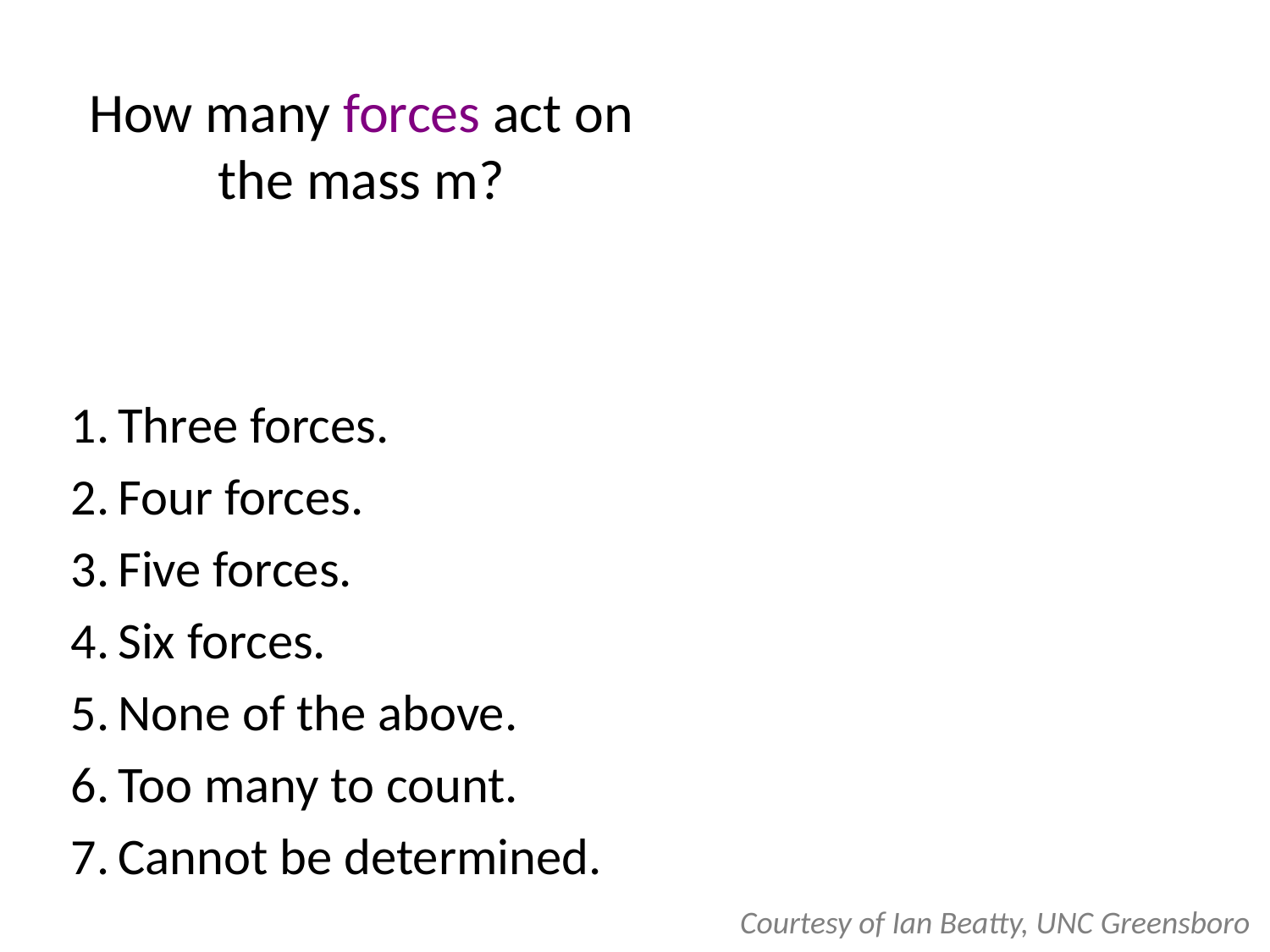

# How many forces act on the mass m?
Three forces.
Four forces.
Five forces.
Six forces.
None of the above.
Too many to count.
Cannot be determined.
Courtesy of Ian Beatty, UNC Greensboro